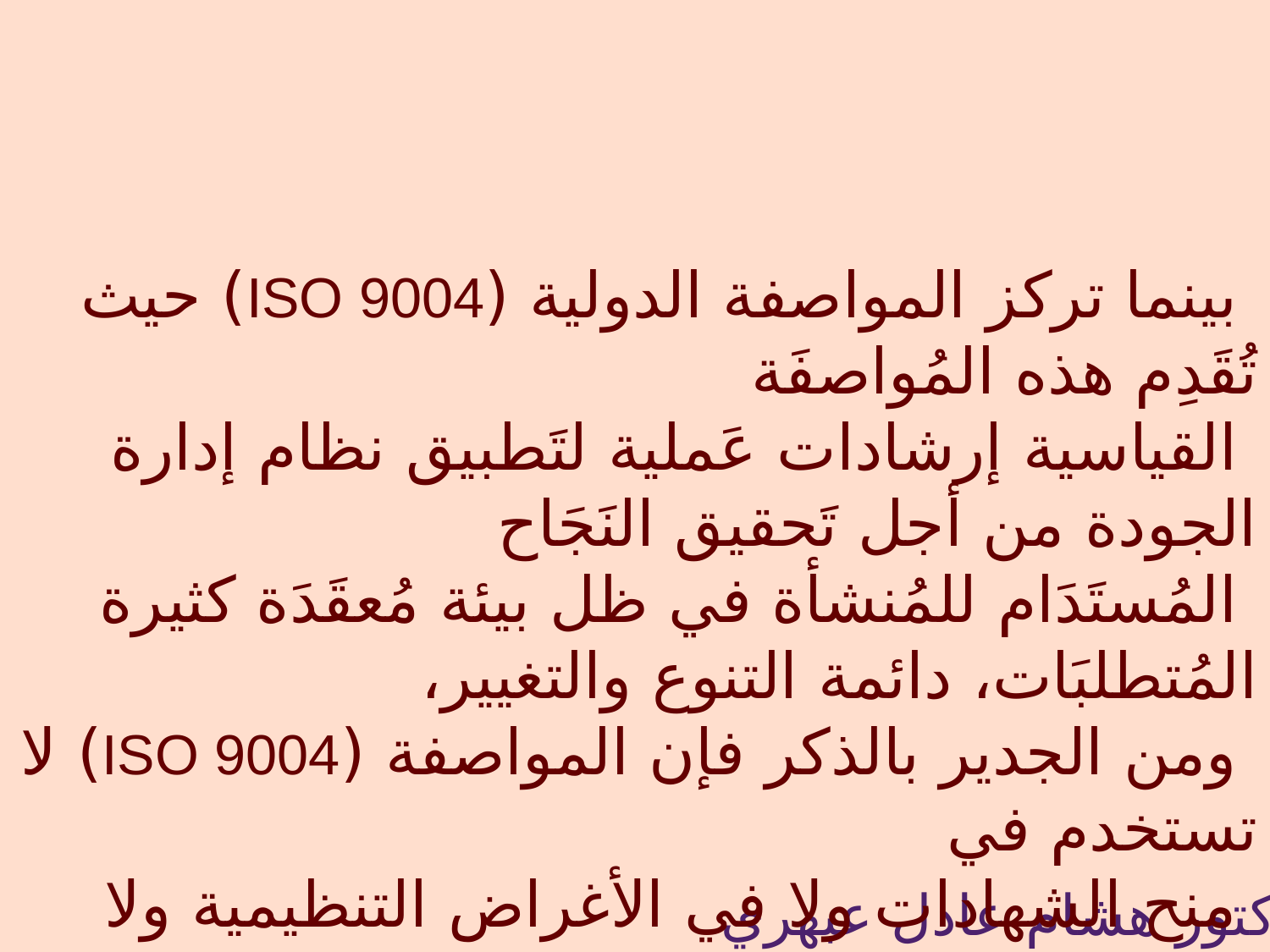

بينما تركز المواصفة الدولية (ISO 9004) حيث تُقَدِم هذه المُواصفَة
 القياسية إرشادات عَملية لتَطبيق نظام إدارة الجودة من أجل تَحقيق النَجَاح
 المُستَدَام للمُنشأة في ظل بيئة مُعقَدَة كثيرة المُتطلبَات، دائمة التنوع والتغيير،
 ومن الجدير بالذكر فإن المواصفة (ISO 9004) لا تستخدم في
 منح الشهادات ولا في الأغراض التنظيمية ولا التعاقدية،
الدكتور هشام عادل عبهري